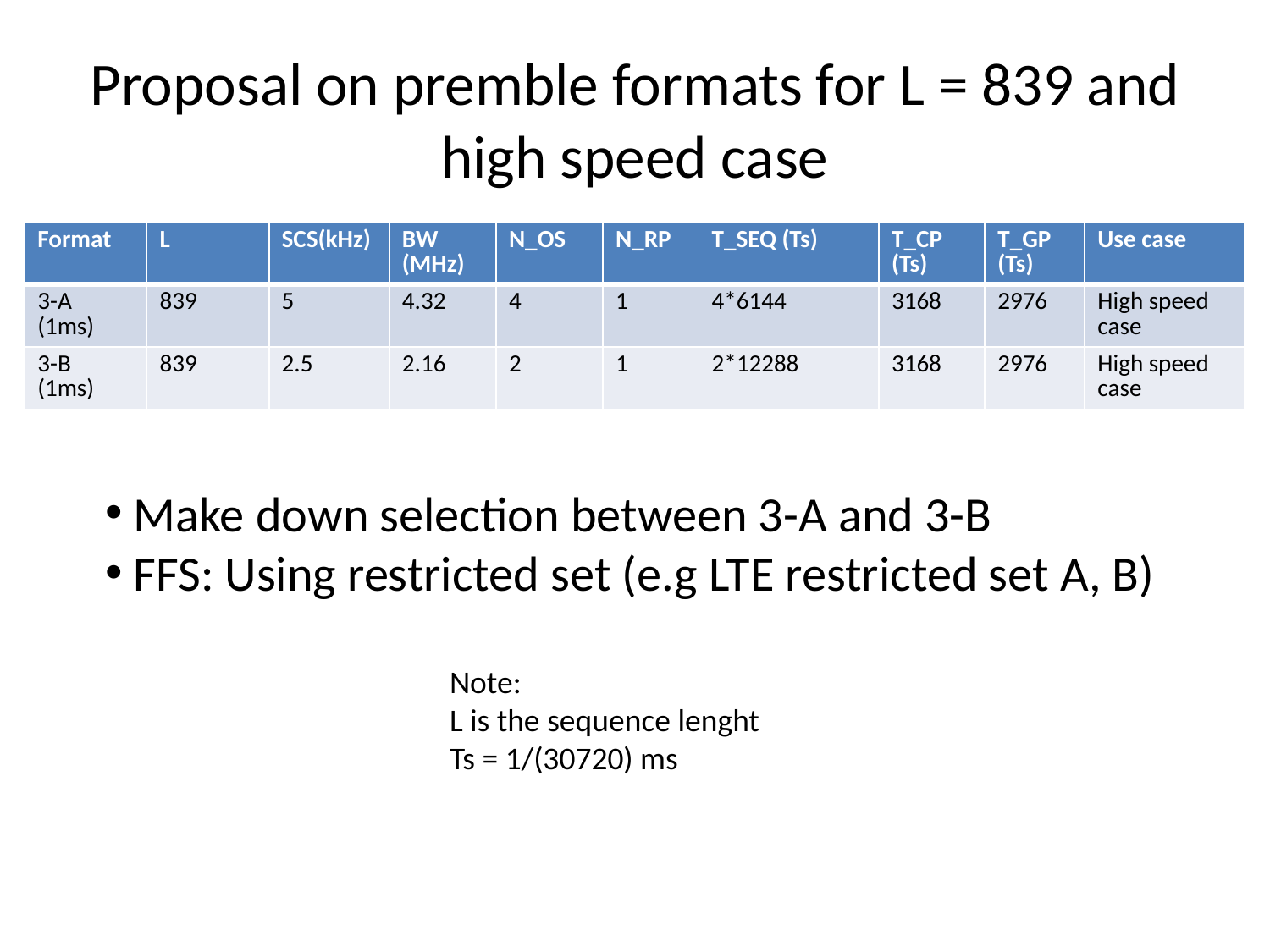

# Proposal on premble formats for L = 839 and high speed case
| Format | L | SCS(kHz) | BW (MHz) | N\_OS | N\_RP | T\_SEQ (Ts) | T\_CP (Ts) | T\_GP (Ts) | Use case |
| --- | --- | --- | --- | --- | --- | --- | --- | --- | --- |
| 3-A (1ms) | 839 | 5 | 4.32 | 4 | 1 | 4\*6144 | 3168 | 2976 | High speed case |
| 3-B (1ms) | 839 | 2.5 | 2.16 | 2 | 1 | 2\*12288 | 3168 | 2976 | High speed case |
 Make down selection between 3-A and 3-B
 FFS: Using restricted set (e.g LTE restricted set A, B)
Note:
L is the sequence lenght
Ts = 1/(30720) ms